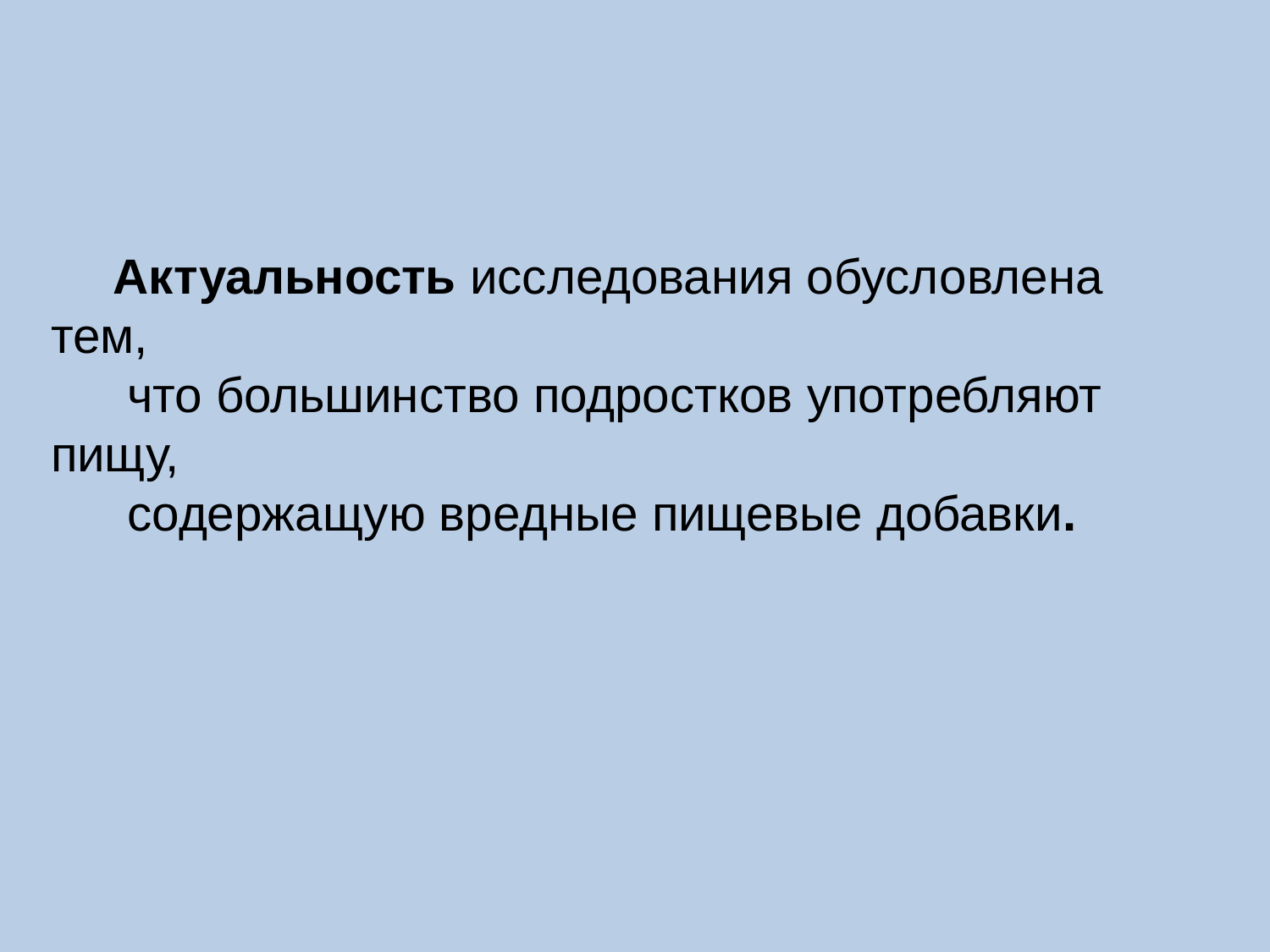

Актуальность исследования обусловлена тем,
 что большинство подростков употребляют  пищу,
 содержащую вредные пищевые добавки.